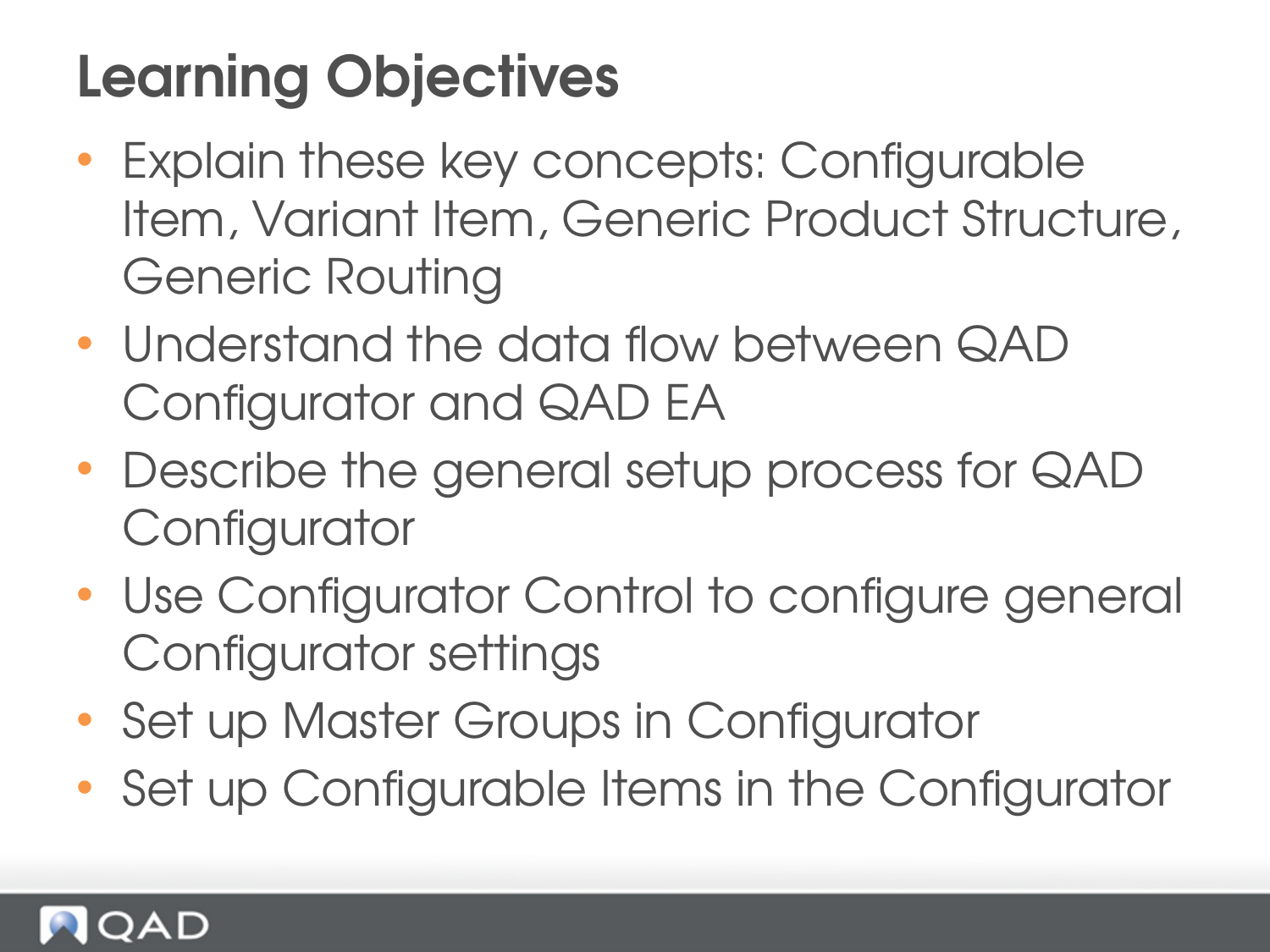

# Learning Objectives
Explain these key concepts: Configurable Item, Variant Item, Generic Product Structure, Generic Routing
Understand the data flow between QAD Configurator and QAD EA
Describe the general setup process for QAD Configurator
Use Configurator Control to configure general Configurator settings
Set up Master Groups in Configurator
Set up Configurable Items in the Configurator